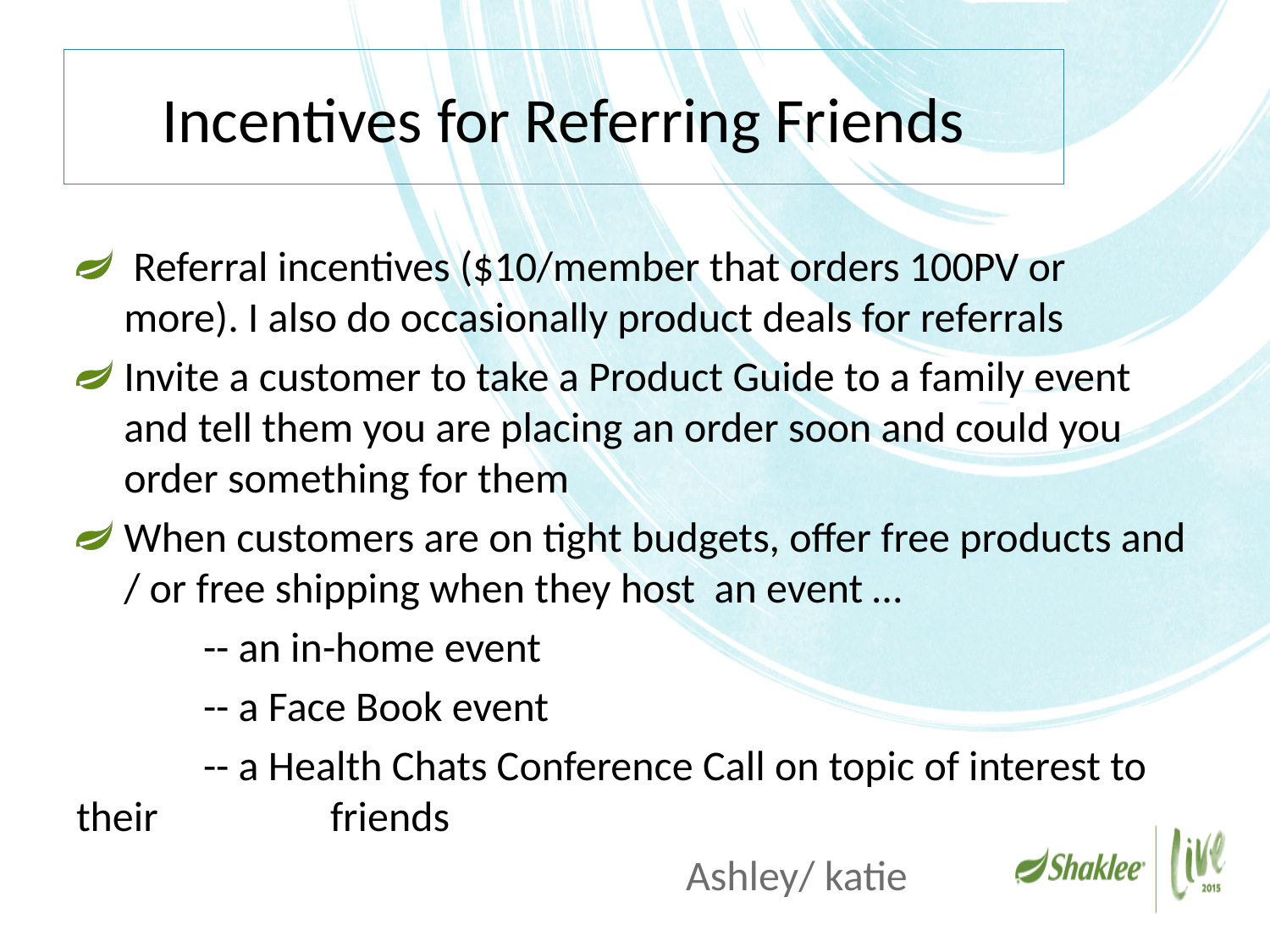

# Incentives for Referring Friends
 Referral incentives ($10/member that orders 100PV or
more). I also do occasionally product deals for referrals
Invite a customer to take a Product Guide to a family event and tell them you are placing an order soon and could you order something for them
When customers are on tight budgets, offer free products and / or free shipping when they host  an event …
	-- an in-home event
	-- a Face Book event
	-- a Health Chats Conference Call on topic of interest to their 		friends
                                                                Ashley/ katie